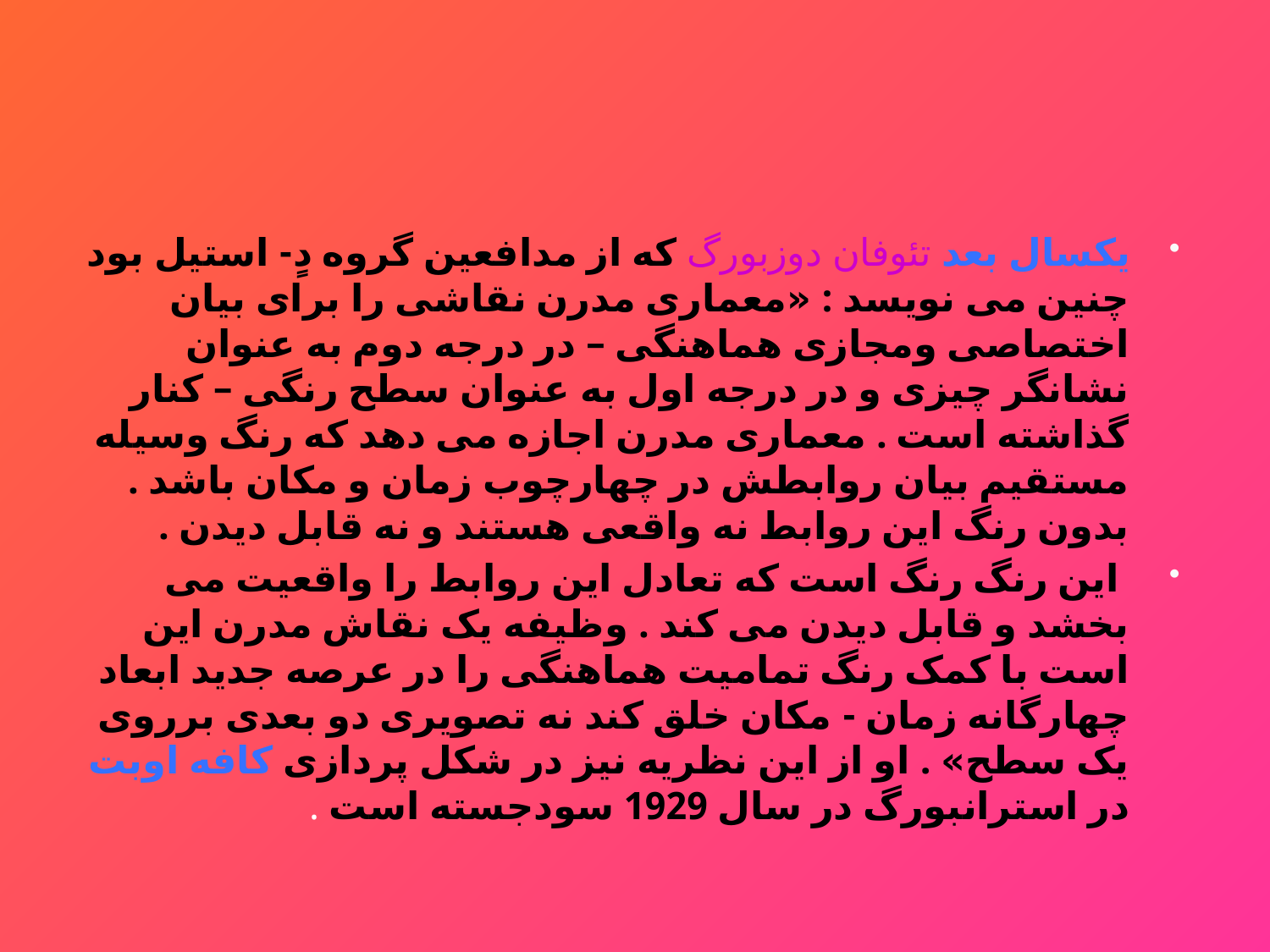

#
یکسال بعد تئوفان دوزبورگ که از مدافعین گروه دٍ- استیل بود چنین می نویسد : «معماری مدرن نقاشی را برای بیان اختصاصی ومجازی هماهنگی – در درجه دوم به عنوان نشانگر چیزی و در درجه اول به عنوان سطح رنگی – کنار گذاشته است . معماری مدرن اجازه می دهد که رنگ وسیله مستقیم بیان روابطش در چهارچوب زمان و مکان باشد . بدون رنگ این روابط نه واقعی هستند و نه قابل دیدن .
 این رنگ رنگ است که تعادل این روابط را واقعیت می بخشد و قابل دیدن می کند . وظیفه یک نقاش مدرن این است با کمک رنگ تمامیت هماهنگی را در عرصه جدید ابعاد چهارگانه زمان - مکان خلق کند نه تصویری دو بعدی برروی یک سطح» . او از این نظریه نیز در شکل پردازی کافه اوبت در استرانبورگ در سال 1929 سودجسته است .